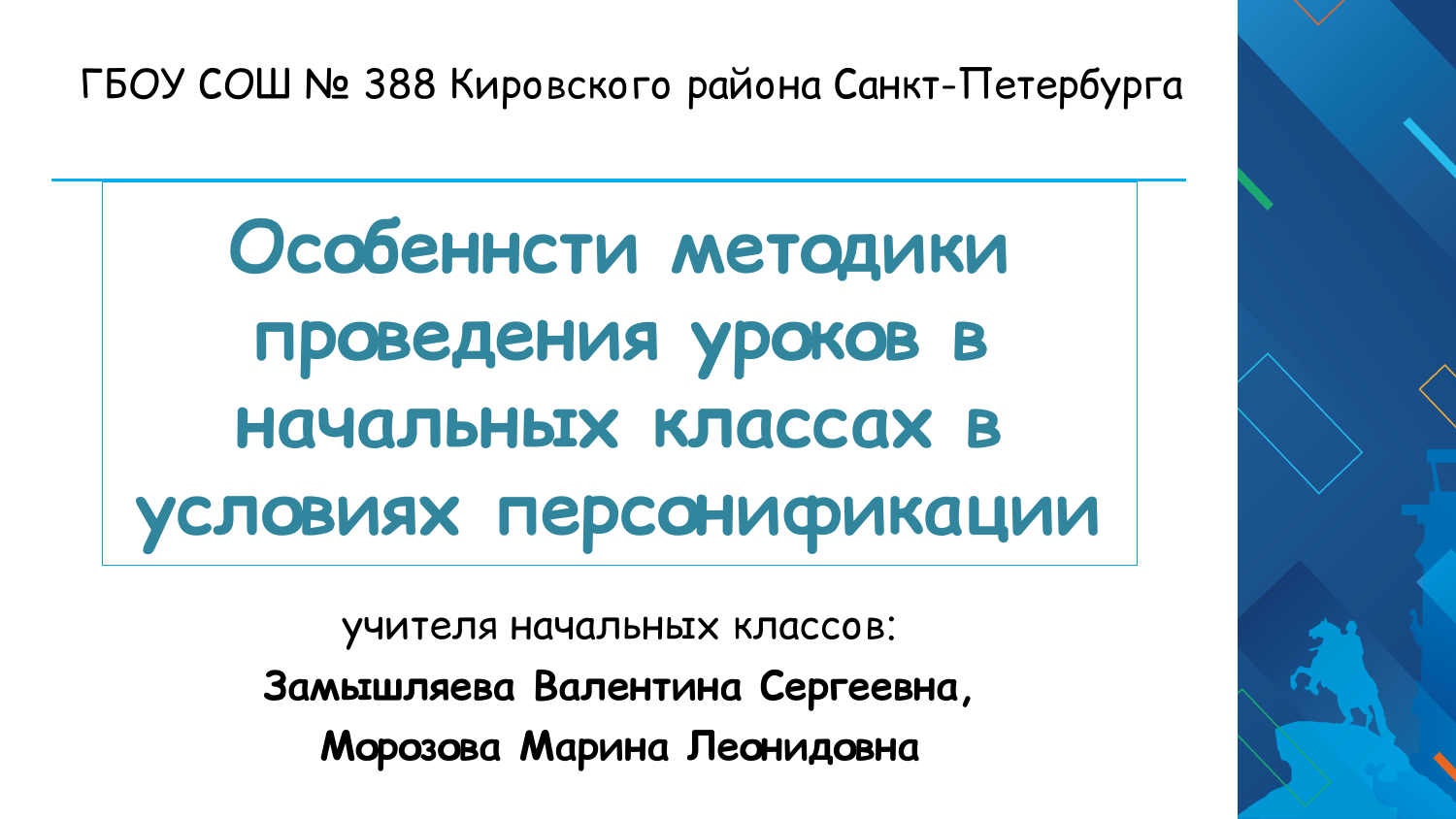

ГБОУ СОШ № 388 Кировского района Санкт-Петербурга

# Особеннсти методики проведения уроков в начальных классах в условиях персонификации
учителя начальных классов:
Замышляева Валентина Сергеевна,
Морозова Марина Леонидовна